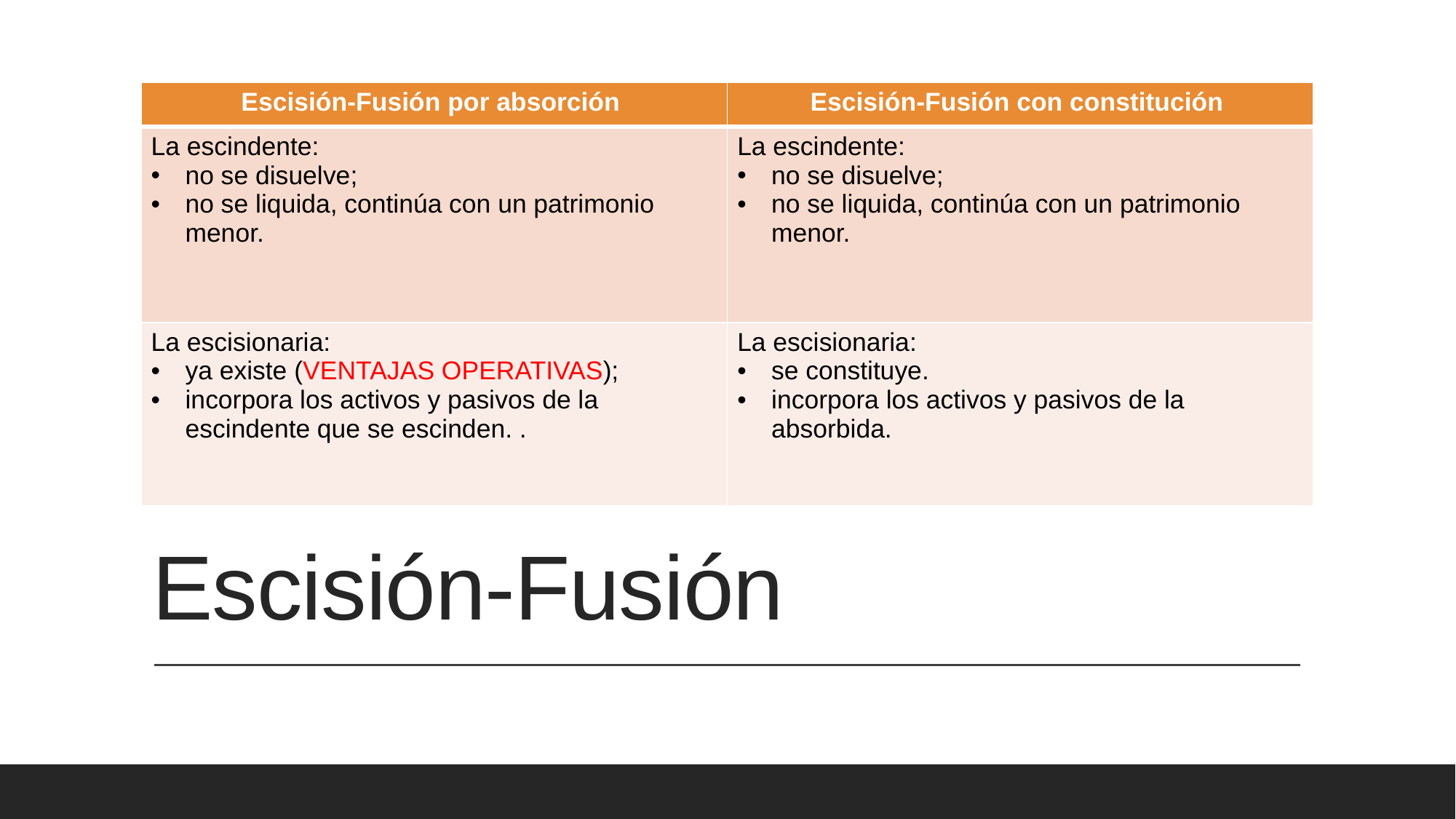

| Escisión-Fusión por absorción | Escisión-Fusión con constitución |
| --- | --- |
| La escindente: no se disuelve; no se liquida, continúa con un patrimonio menor. | La escindente: no se disuelve; no se liquida, continúa con un patrimonio menor. |
| La escisionaria: ya existe (VENTAJAS OPERATIVAS); incorpora los activos y pasivos de la escindente que se escinden. . | La escisionaria: se constituye. incorpora los activos y pasivos de la absorbida. |

Escisión-Fusión